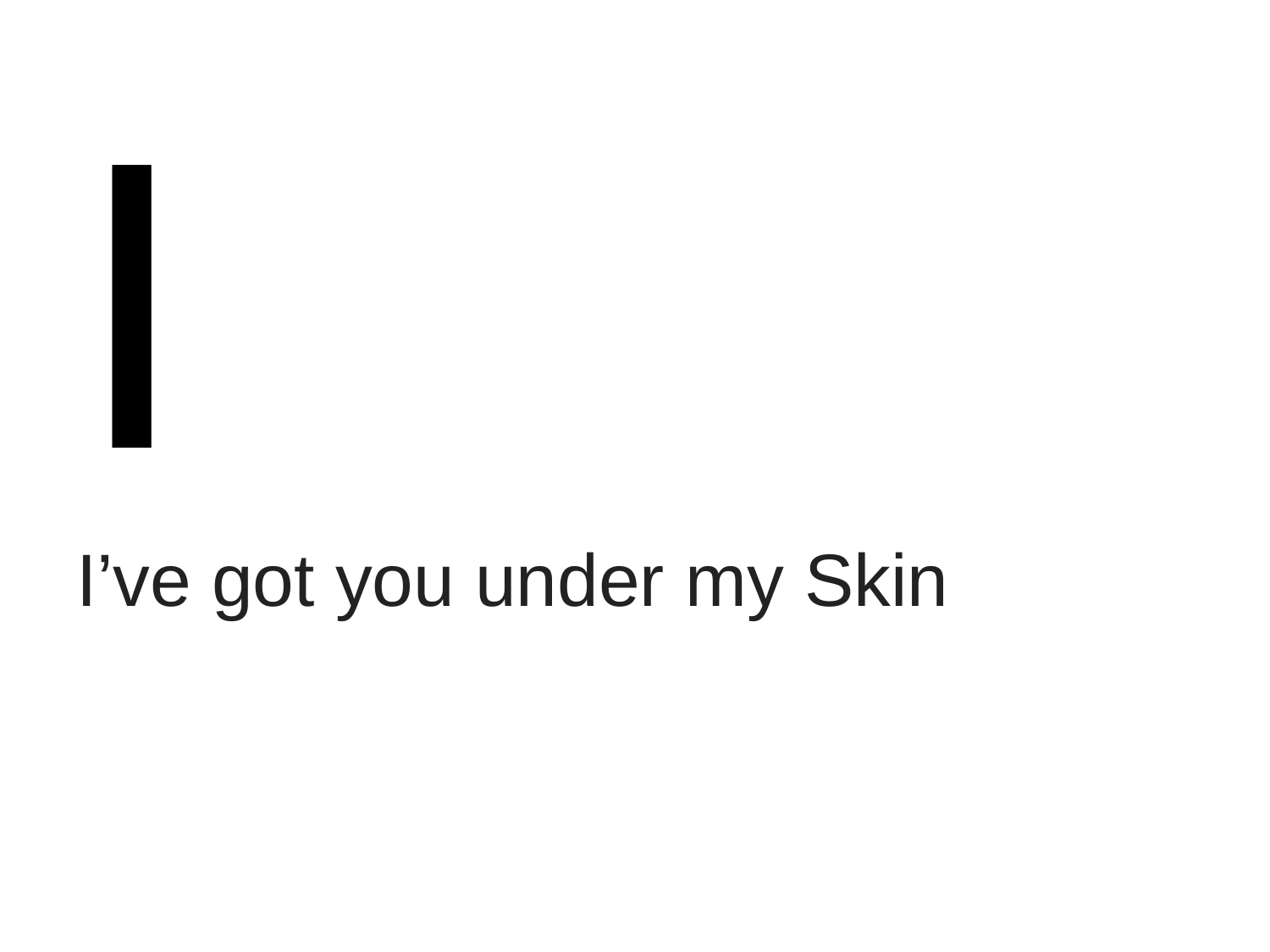

# I
I’ve got you under my Skin